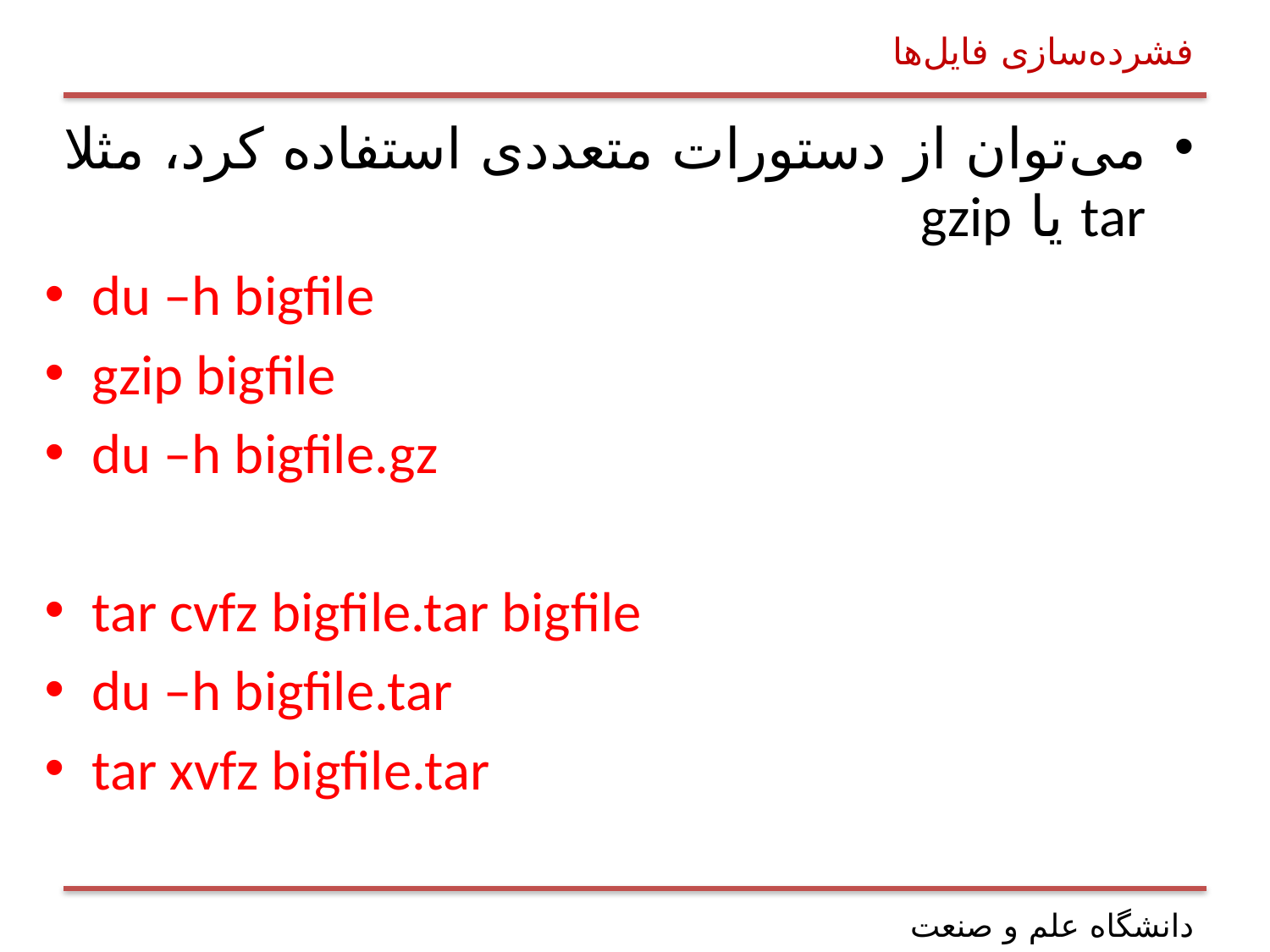

# فشرده‌سازی فایل‌ها
می‌توان از دستورات متعددی استفاده کرد، مثلا tar یا gzip
du –h bigfile
gzip bigfile
du –h bigfile.gz

tar cvfz bigfile.tar bigfile
du –h bigfile.tar
tar xvfz bigfile.tar